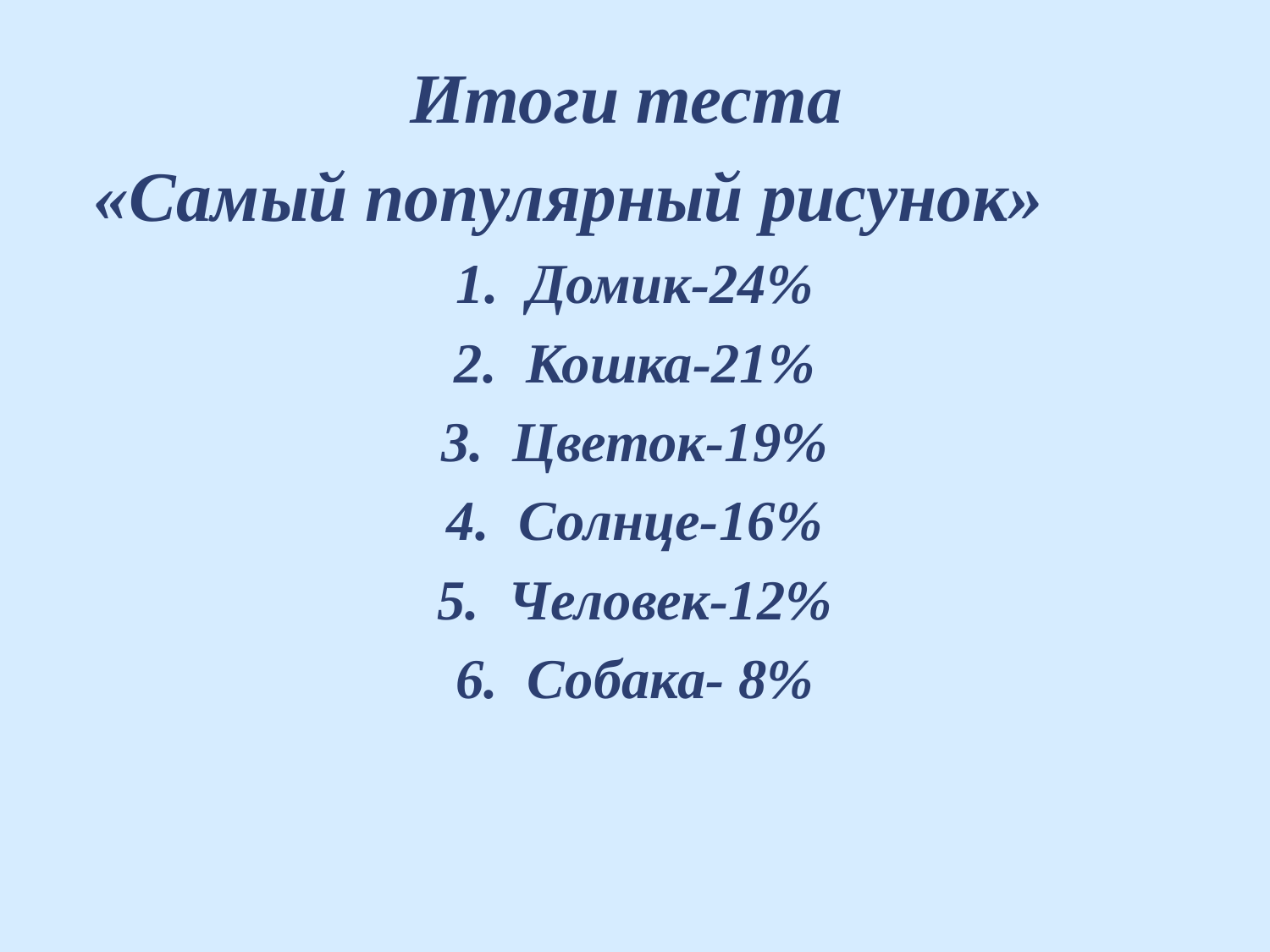

Итоги теста
 «Самый популярный рисунок»
Домик-24%
Кошка-21%
Цветок-19%
Солнце-16%
Человек-12%
Собака- 8%